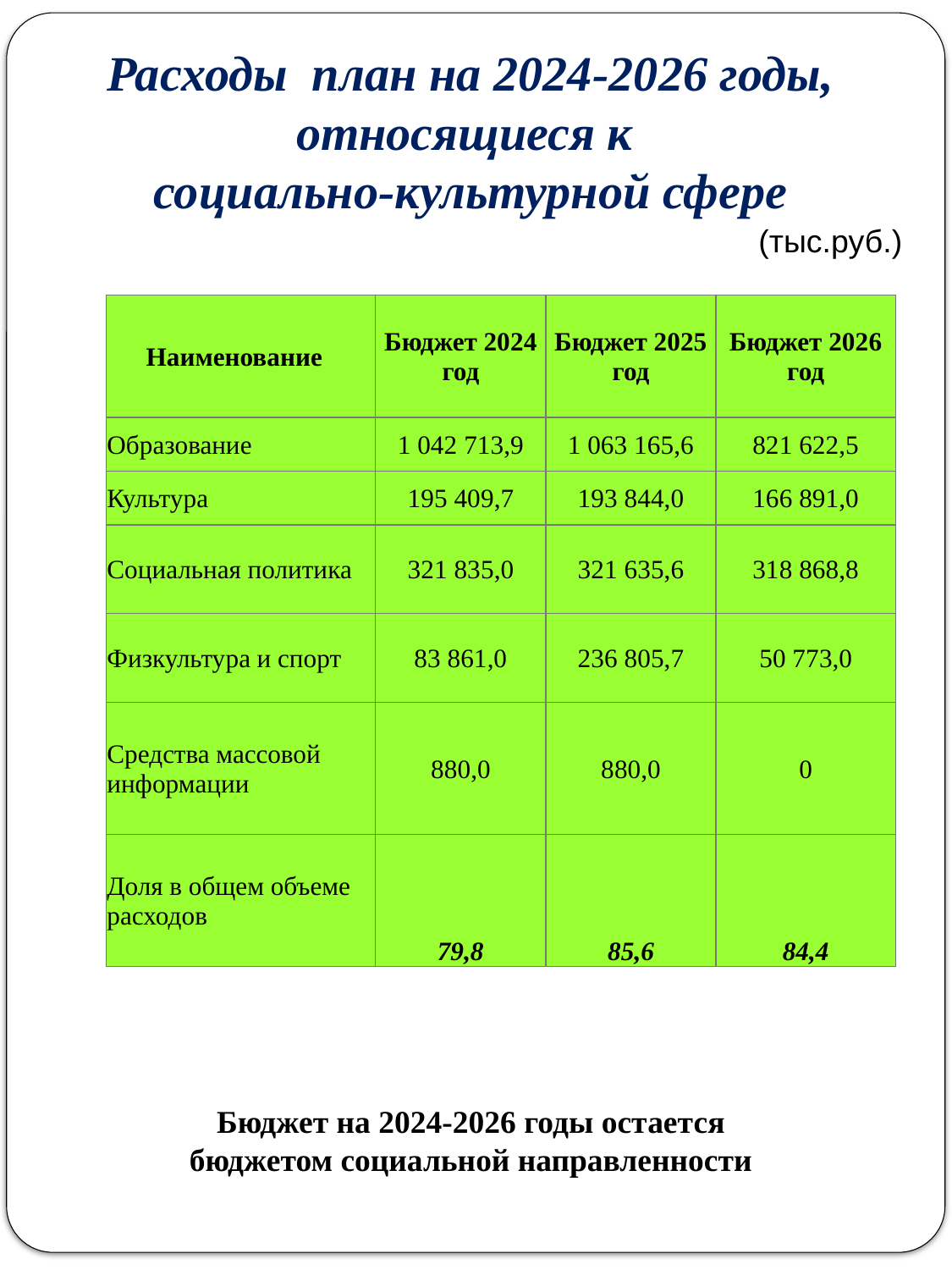

Расходы  план на 2024-2026 годы, относящиеся к
социально-культурной сфере
(тыс.руб.)
| Наименование | Бюджет 2024 год | Бюджет 2025 год | Бюджет 2026 год |
| --- | --- | --- | --- |
| Образование | 1 042 713,9 | 1 063 165,6 | 821 622,5 |
| Культура | 195 409,7 | 193 844,0 | 166 891,0 |
| Социальная политика | 321 835,0 | 321 635,6 | 318 868,8 |
| Физкультура и спорт | 83 861,0 | 236 805,7 | 50 773,0 |
| Средства массовой информации | 880,0 | 880,0 | 0 |
| Доля в общем объеме расходов | 79,8 | 85,6 | 84,4 |
Бюджет на 2024-2026 годы остается бюджетом социальной направленности